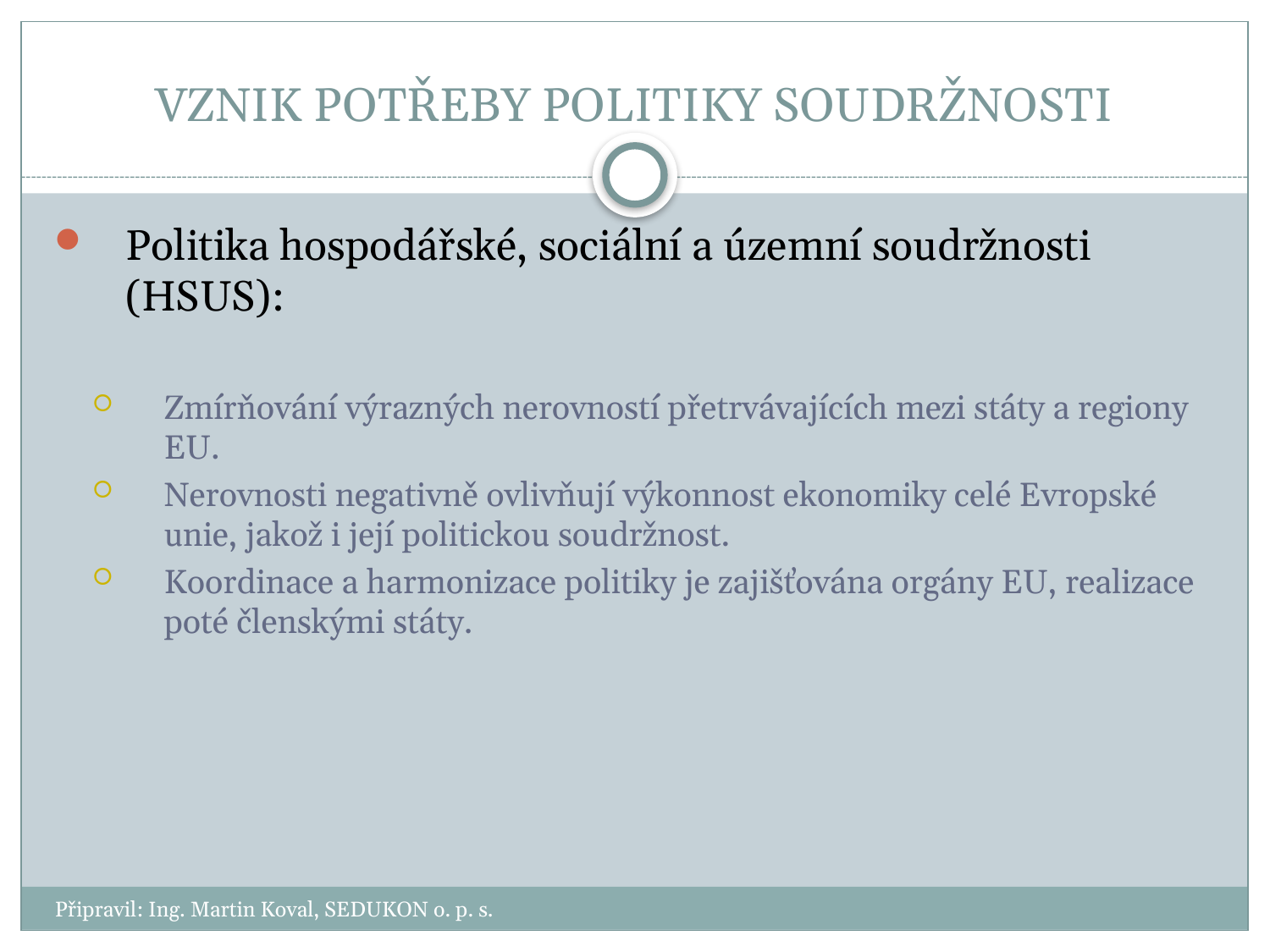

# VZNIK POTŘEBY POLITIKY SOUDRŽNOSTI
Politika hospodářské, sociální a územní soudržnosti (HSUS):

Zmírňování výrazných nerovností přetrvávajících mezi státy a regiony EU.
Nerovnosti negativně ovlivňují výkonnost ekonomiky celé Evropské unie, jakož i její politickou soudržnost.
Koordinace a harmonizace politiky je zajišťována orgány EU, realizace poté členskými státy.

Připravil: Ing. Martin Koval, SEDUKON o. p. s.